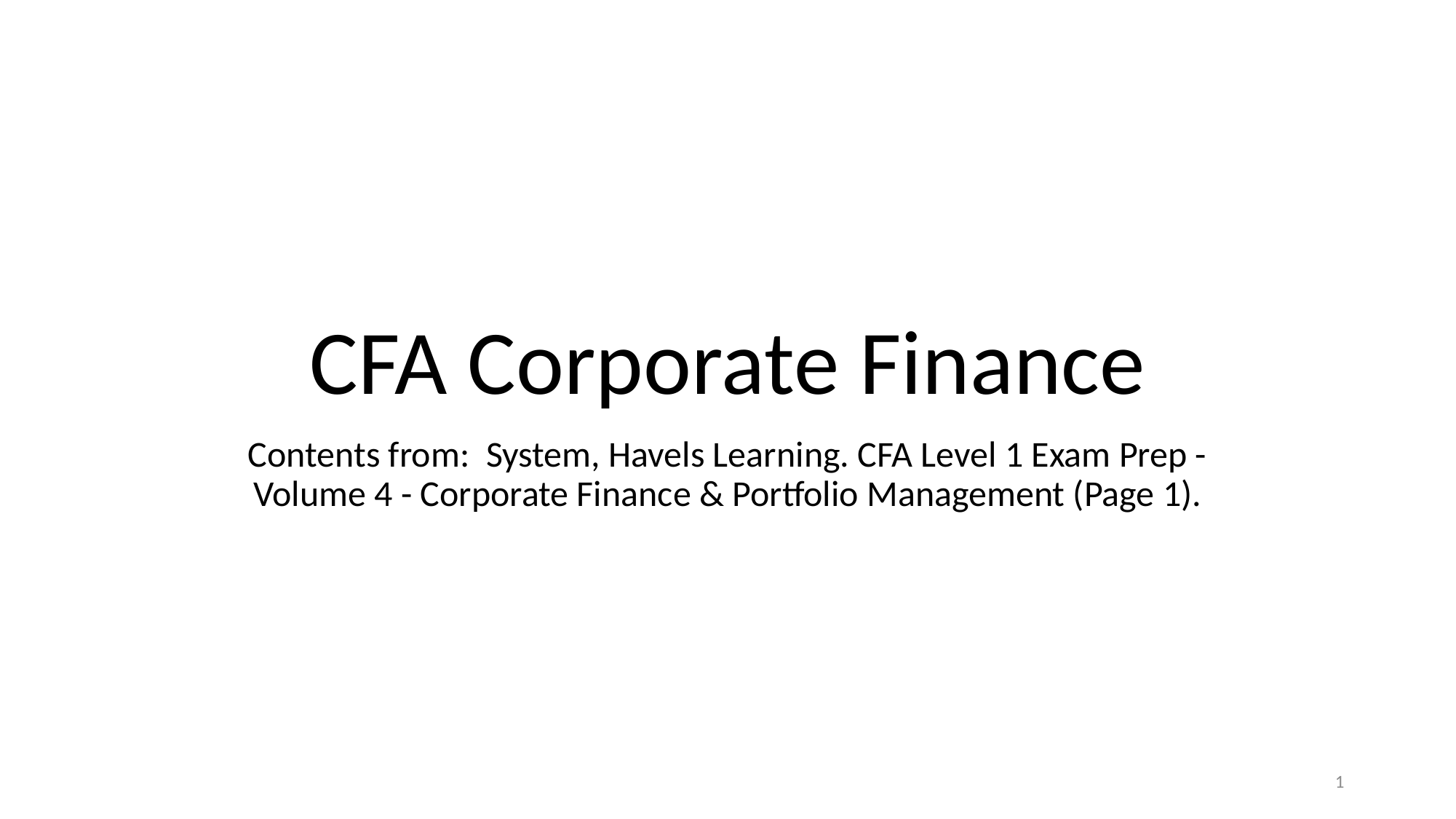

# CFA Corporate Finance
Contents from:  System, Havels Learning. CFA Level 1 Exam Prep - Volume 4 - Corporate Finance & Portfolio Management (Page 1).
1